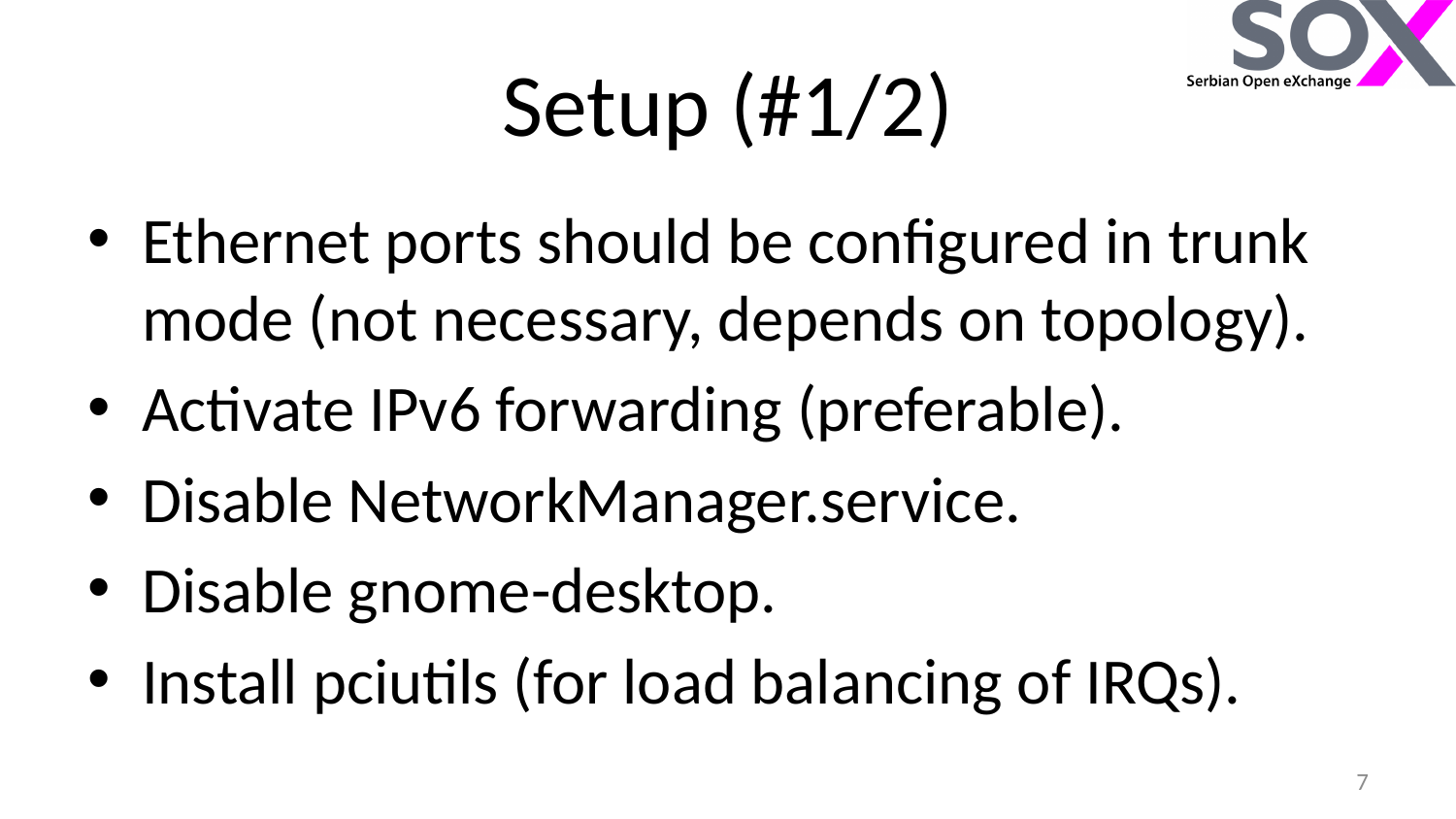

# Setup (#1/2)
Ethernet ports should be configured in trunk mode (not necessary, depends on topology).
Activate IPv6 forwarding (preferable).
Disable NetworkManager.service.
Disable gnome-desktop.
Install pciutils (for load balancing of IRQs).
7